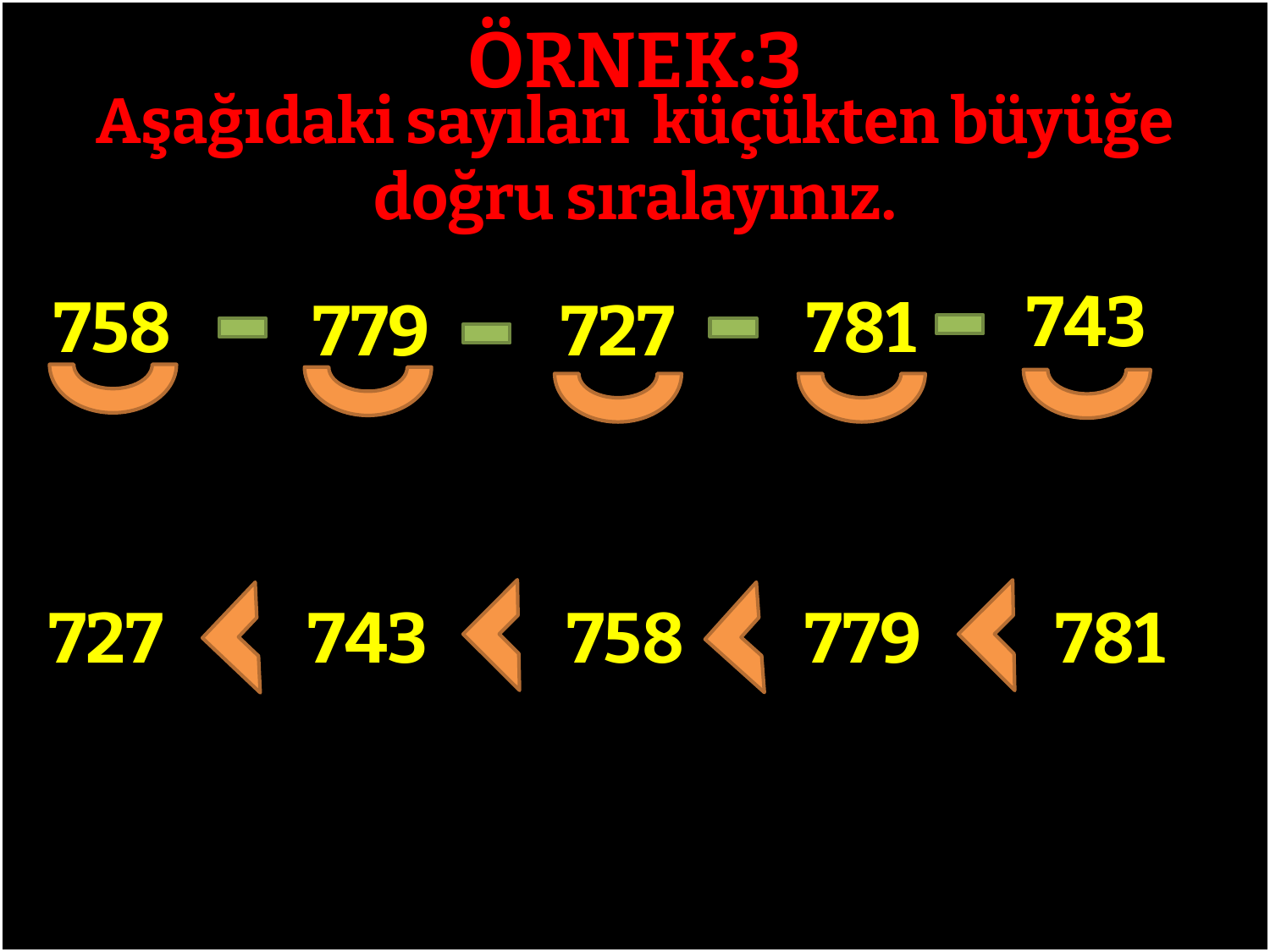

ÖRNEK:3
Aşağıdaki sayıları  küçükten büyüğe doğru sıralayınız.
743
758
781
779
727

#

727
743
781
758
779